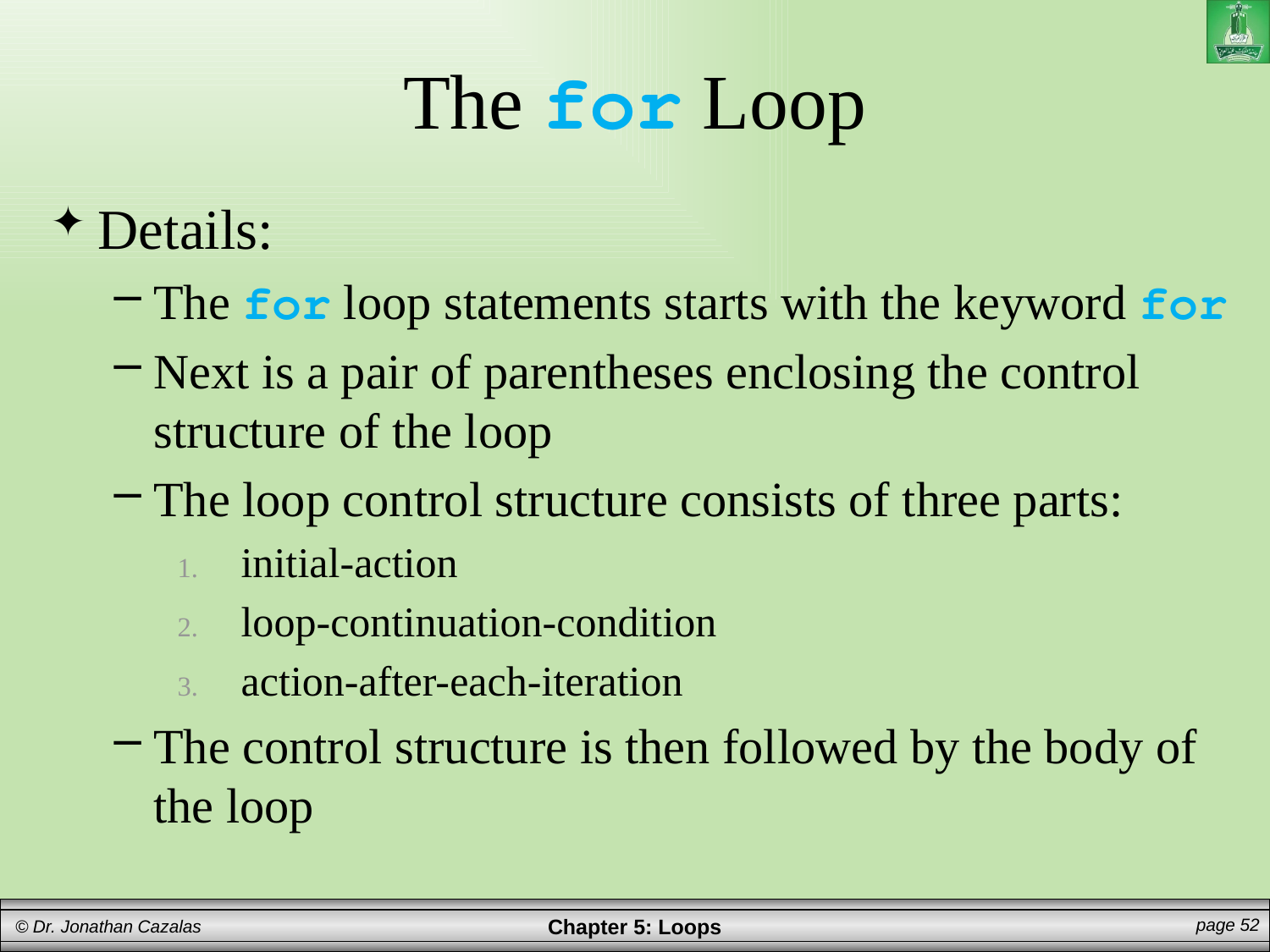

# The for Loop
Details:
The for loop statements starts with the keyword for
Next is a pair of parentheses enclosing the control structure of the loop
The loop control structure consists of three parts:
initial-action
loop-continuation-condition
action-after-each-iteration
The control structure is then followed by the body of the loop